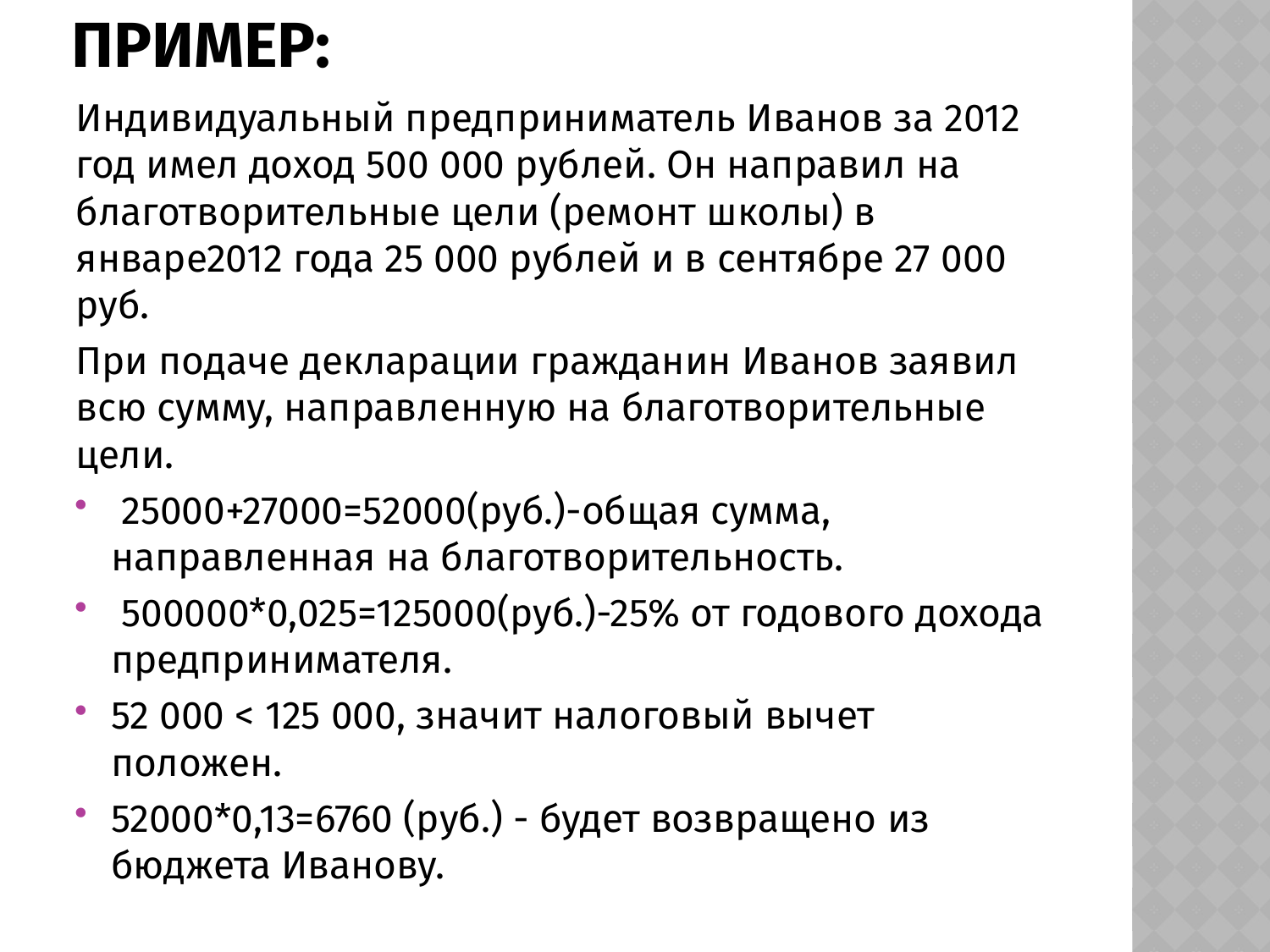

# ПРИМЕР:
Индивидуальный предприниматель Иванов за 2012 год имел доход 500 000 рублей. Он направил на благотворительные цели (ремонт школы) в январе2012 года 25 000 рублей и в сентябре 27 000 руб.
При подаче декларации гражданин Иванов заявил всю сумму, направленную на благотворительные цели.
 25000+27000=52000(руб.)-общая сумма, направленная на благотворительность.
 500000*0,025=125000(руб.)-25% от годового дохода предпринимателя.
52 000 < 125 000, значит налоговый вычет положен.
52000*0,13=6760 (руб.) - будет возвращено из бюджета Иванову.